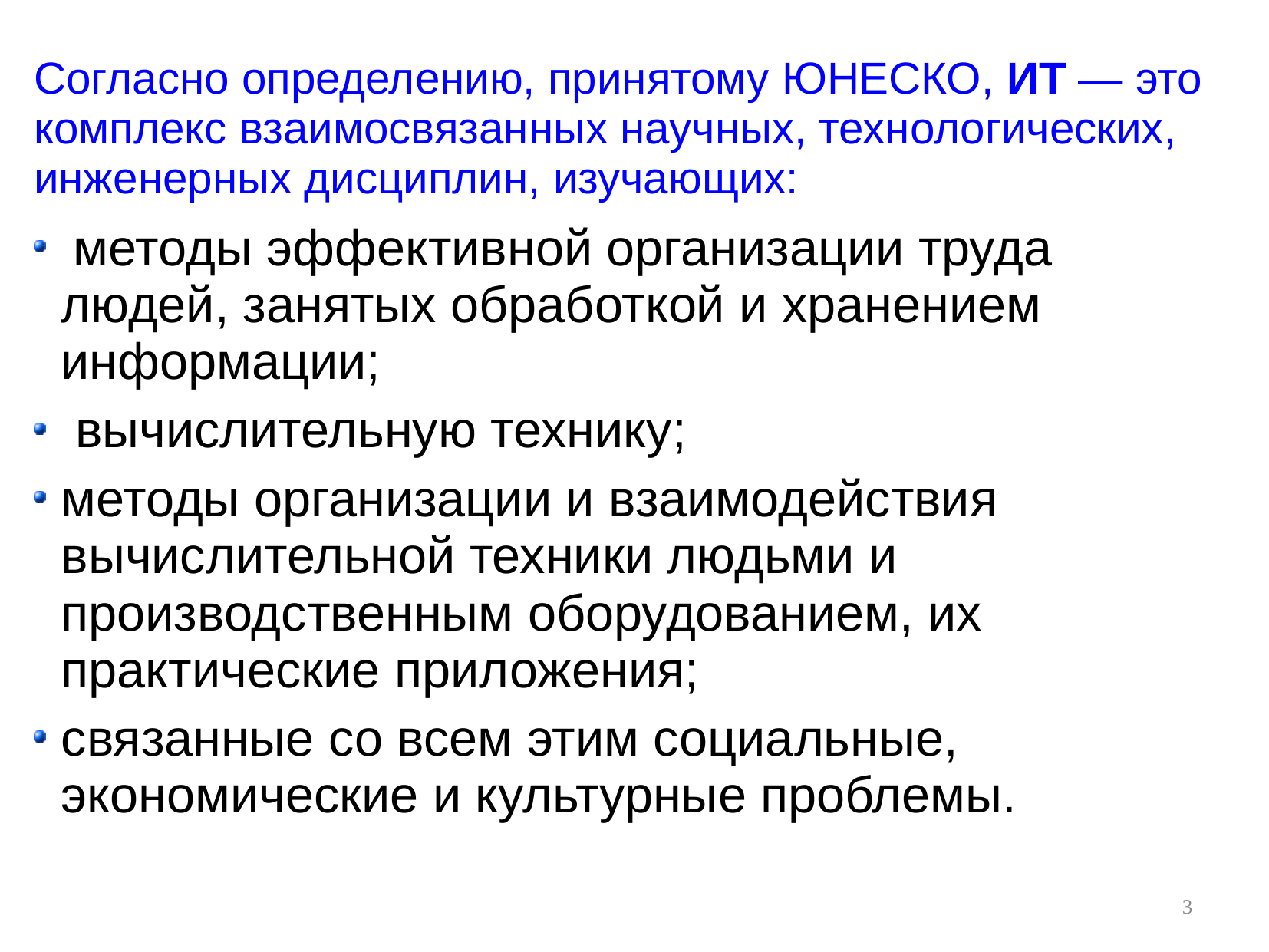

Согласно определению, принятому ЮНЕСКО, ИТ — это комплекс взаимосвязанных научных, технологических, инженерных дисциплин, изучающих:
 методы эффективной организации труда людей, занятых обработкой и хранением информации;
 вычислительную технику;
методы организации и взаимодействия вычислительной техники людьми и производственным оборудованием, их практические приложения;
связанные со всем этим социальные, экономические и культурные проблемы.

3